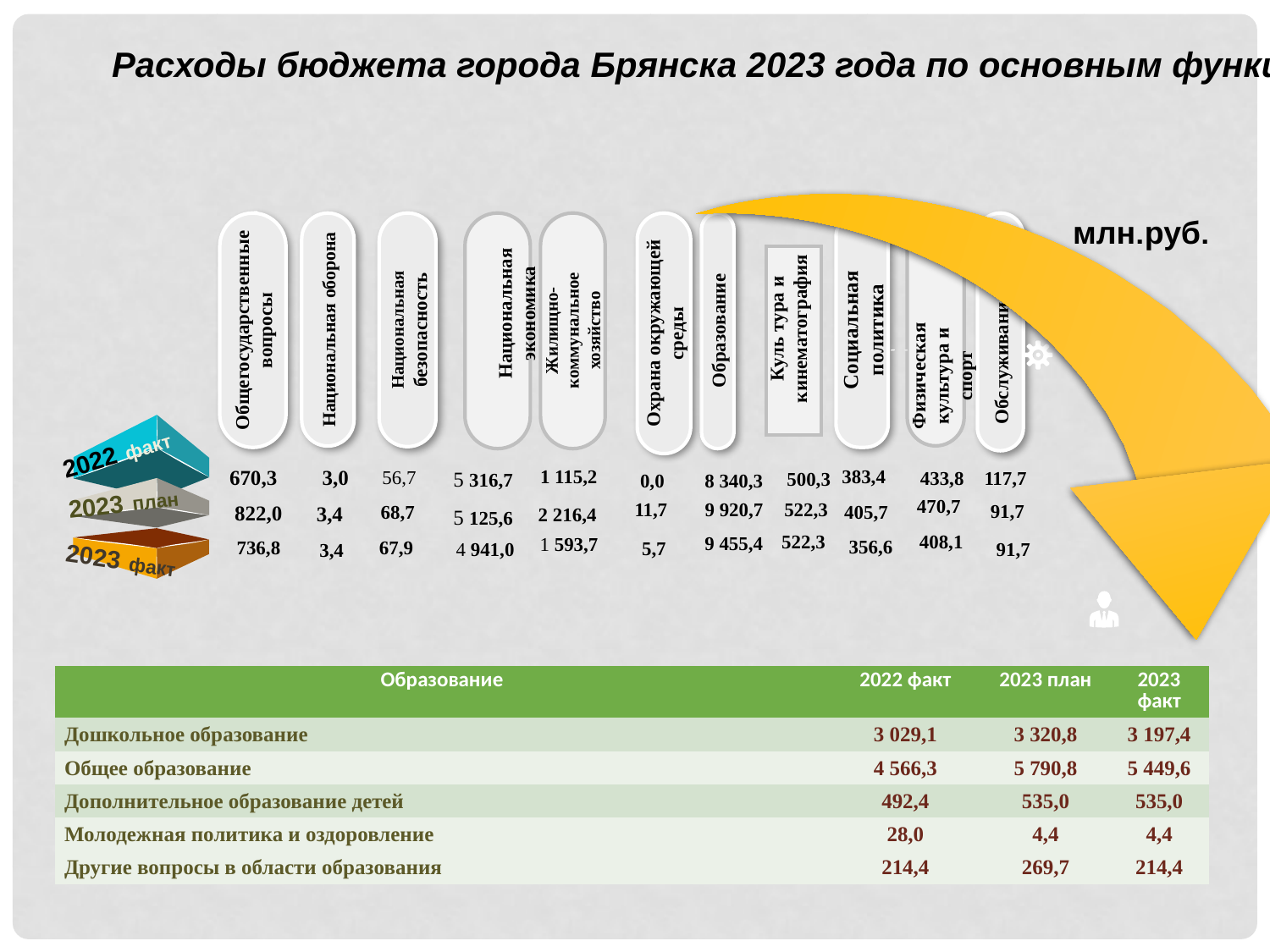

Расходы бюджета города Брянска 2023 года по основным функциям

Куль тура и кинематография

Образование
Обслуживание долга
Социальная политика

Национальная экономика

Жилищно-коммунальное хозяйство
Физическая культура и спорт

1 115,2
5 316,7
433,8
500,3
млн.руб.
Национальная оборона
Национальная безопасность
Общегосударственные вопросы
Охрана окружающей среды

2022 факт

2023 план

2023 факт

  117,7
383,4
670,3
3,0
56,7
0,0
8 340,3
470,7
522,3
11,7
9 920,7
  91,7
405,7
822,0
68,7
3,4
2 216,4
5 125,6
522,3
408,1
9 455,4
1 593,7
356,6
  736,8
67,9
5,7
4 941,0
  91,7
3,4

| Образование | 2022 факт | 2023 план | 2023 факт |
| --- | --- | --- | --- |
| Дошкольное образование | 3 029,1 | 3 320,8 | 3 197,4 |
| Общее образование | 4 566,3 | 5 790,8 | 5 449,6 |
| Дополнительное образование детей | 492,4 | 535,0 | 535,0 |
| Молодежная политика и оздоровление | 28,0 | 4,4 | 4,4 |
| Другие вопросы в области образования | 214,4 | 269,7 | 214,4 |